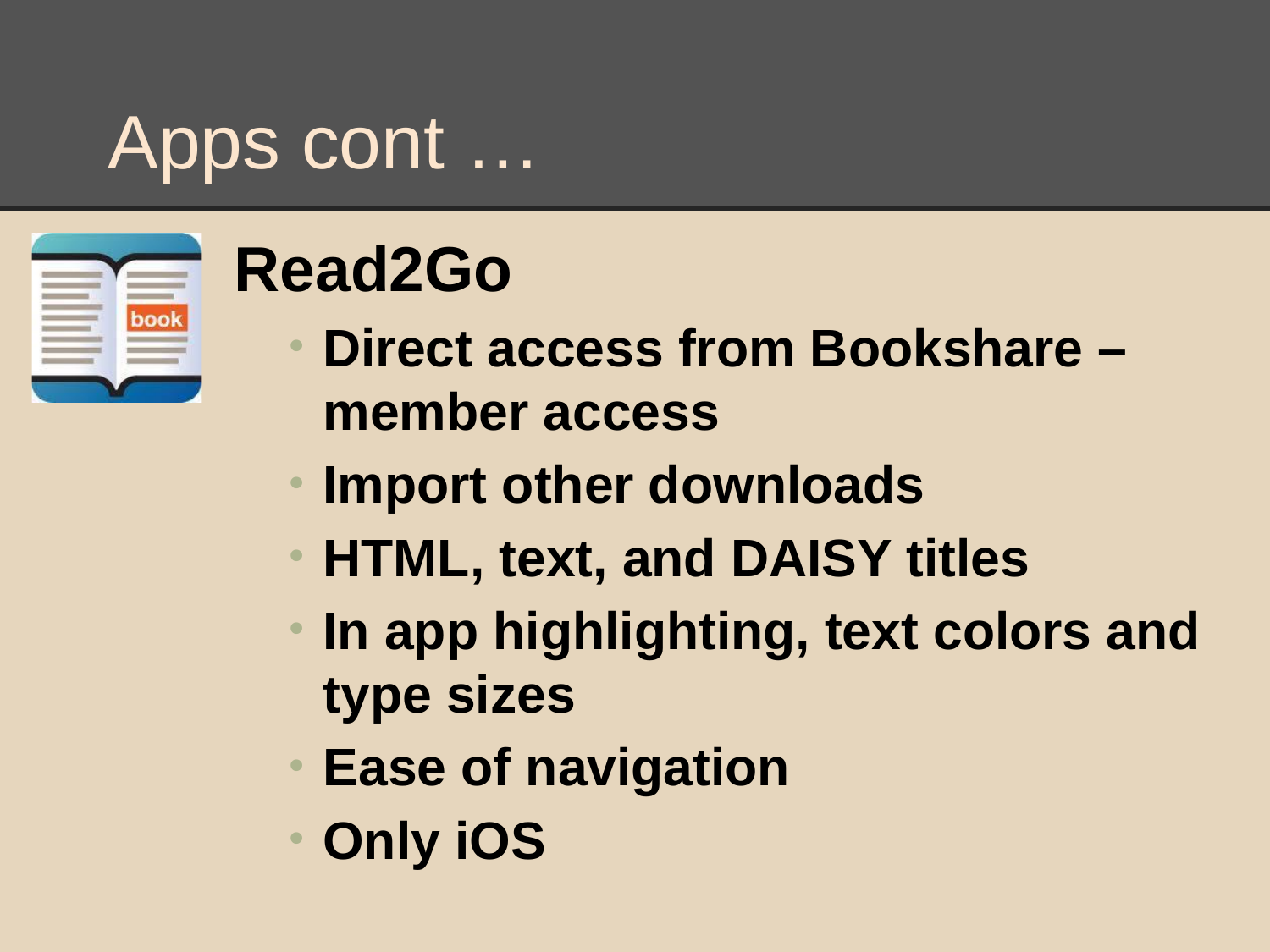

# Apps cont …
Read2Go
Direct access from Bookshare – member access
Import other downloads
HTML, text, and DAISY titles
In app highlighting, text colors and type sizes
Ease of navigation
Only iOS